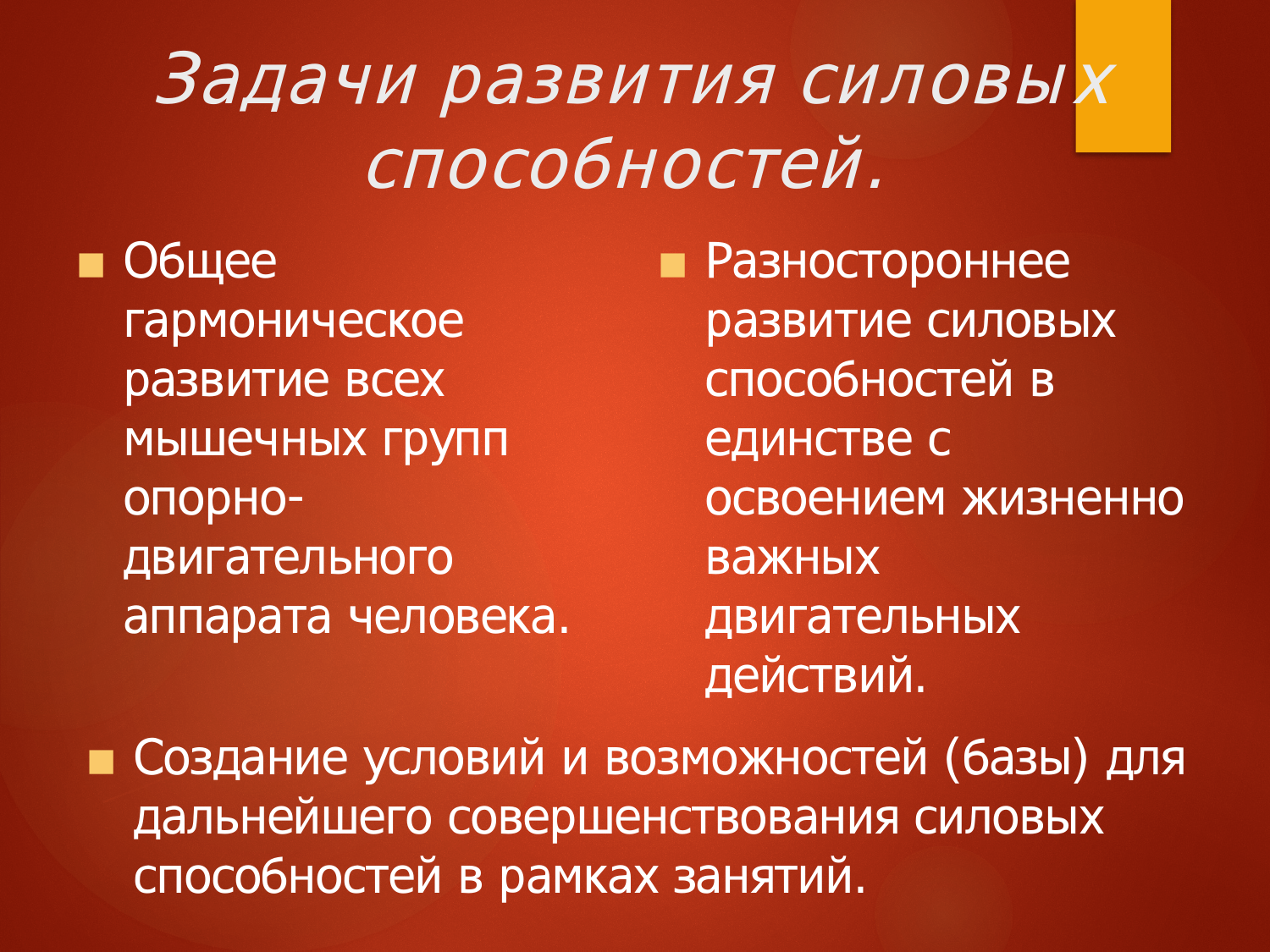

# Задачи развития силовых способностей.
Общее гармоническое развитие всех мышечных групп опорно-двигательного аппарата человека.
Разностороннее развитие силовых способностей в единстве с освоением жизненно важных двигательных действий.
Создание условий и возможностей (базы) для дальнейшего совершенствования силовых способностей в рамках занятий.